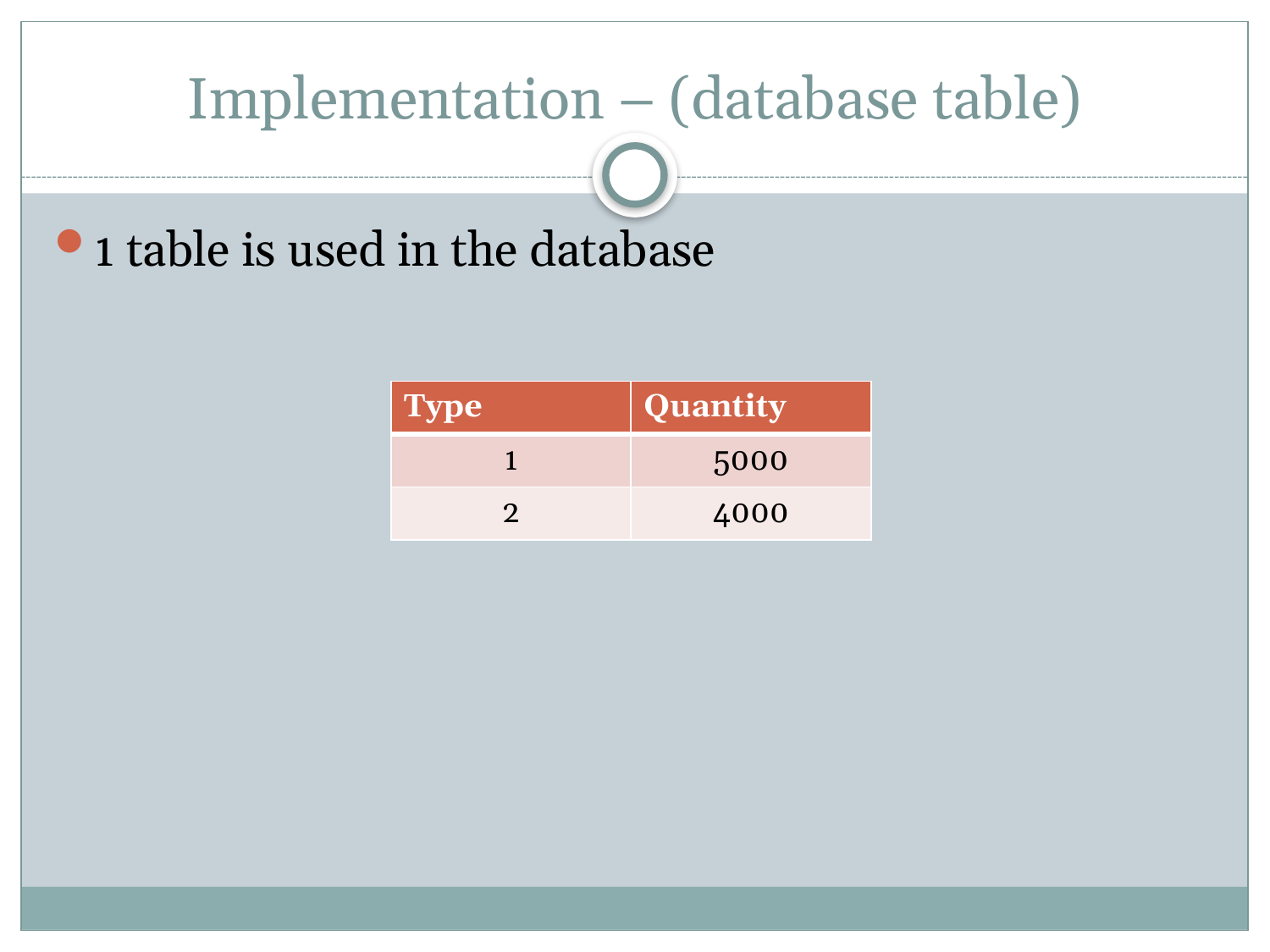

# Implementation – (database table)
1 table is used in the database
| Type | Quantity |
| --- | --- |
| 1 | 5000 |
| 2 | 4000 |